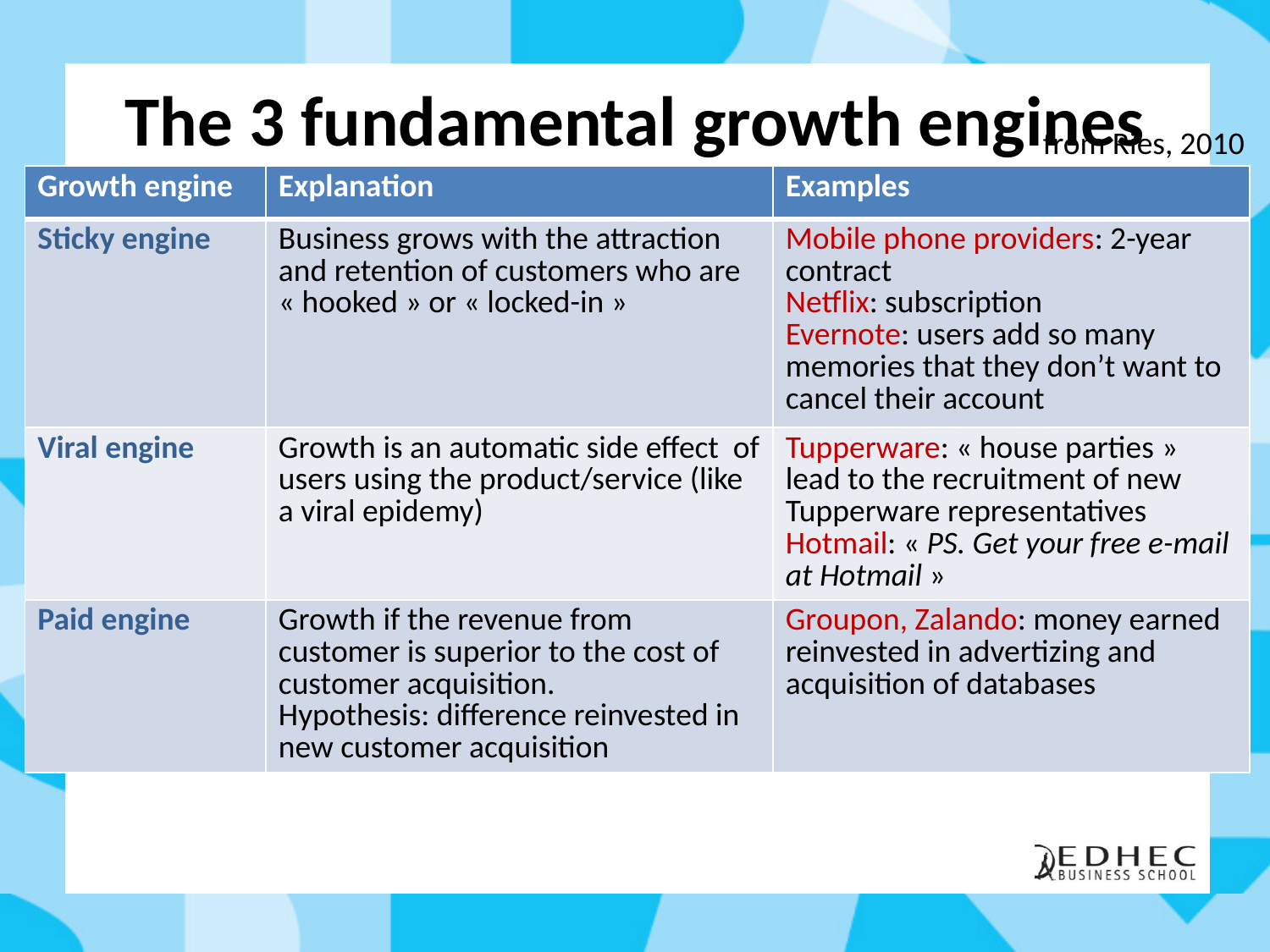

# The 3 fundamental growth engines
from Ries, 2010
| Growth engine | Explanation | Examples |
| --- | --- | --- |
| Sticky engine | Business grows with the attraction and retention of customers who are « hooked » or « locked-in » | Mobile phone providers: 2-year contract Netflix: subscription Evernote: users add so many memories that they don’t want to cancel their account |
| Viral engine | Growth is an automatic side effect of users using the product/service (like a viral epidemy) | Tupperware: « house parties » lead to the recruitment of new Tupperware representatives Hotmail: « PS. Get your free e-mail at Hotmail » |
| Paid engine | Growth if the revenue from customer is superior to the cost of customer acquisition. Hypothesis: difference reinvested in new customer acquisition | Groupon, Zalando: money earned reinvested in advertizing and acquisition of databases |